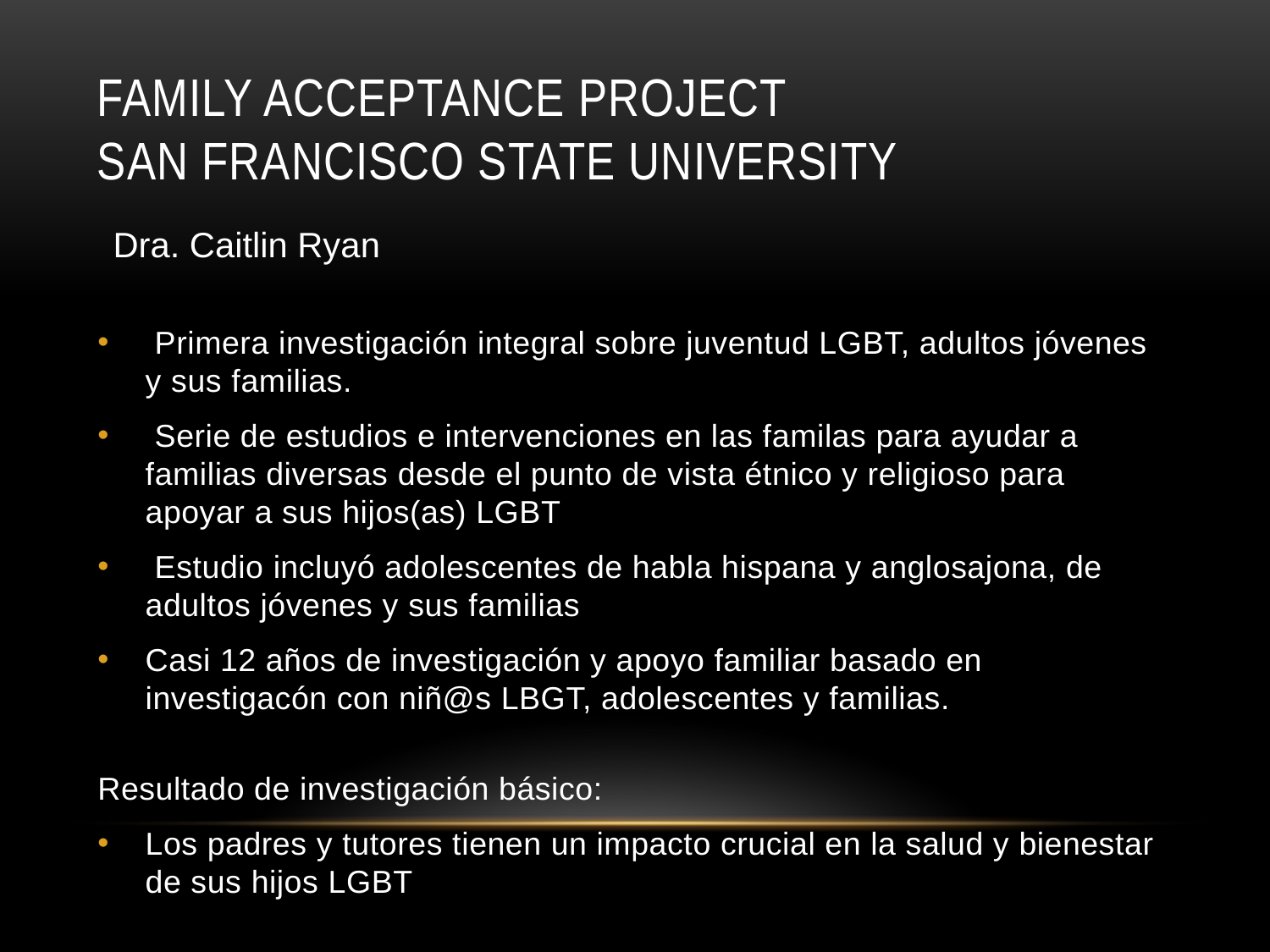

# family acceptance project san francisco state university
Dra. Caitlin Ryan
 Primera investigación integral sobre juventud LGBT, adultos jóvenes y sus familias.
 Serie de estudios e intervenciones en las familas para ayudar a familias diversas desde el punto de vista étnico y religioso para apoyar a sus hijos(as) LGBT
 Estudio incluyó adolescentes de habla hispana y anglosajona, de adultos jóvenes y sus familias
Casi 12 años de investigación y apoyo familiar basado en investigacón con niñ@s LBGT, adolescentes y familias.

Resultado de investigación básico:
Los padres y tutores tienen un impacto crucial en la salud y bienestar de sus hijos LGBT